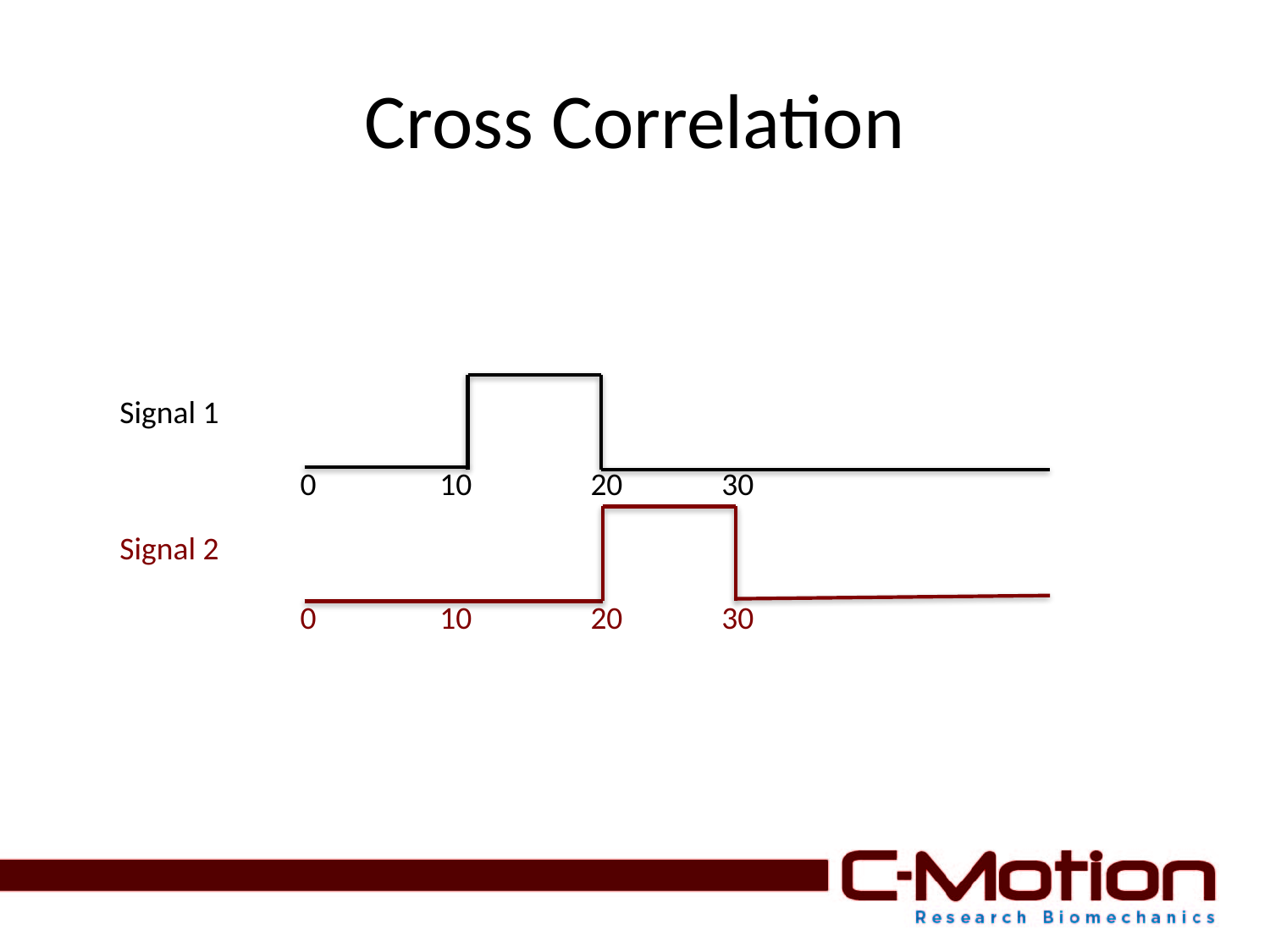

# Cross Correlation
Signal 1
0
10
20
30
Signal 2
0
10
20
30